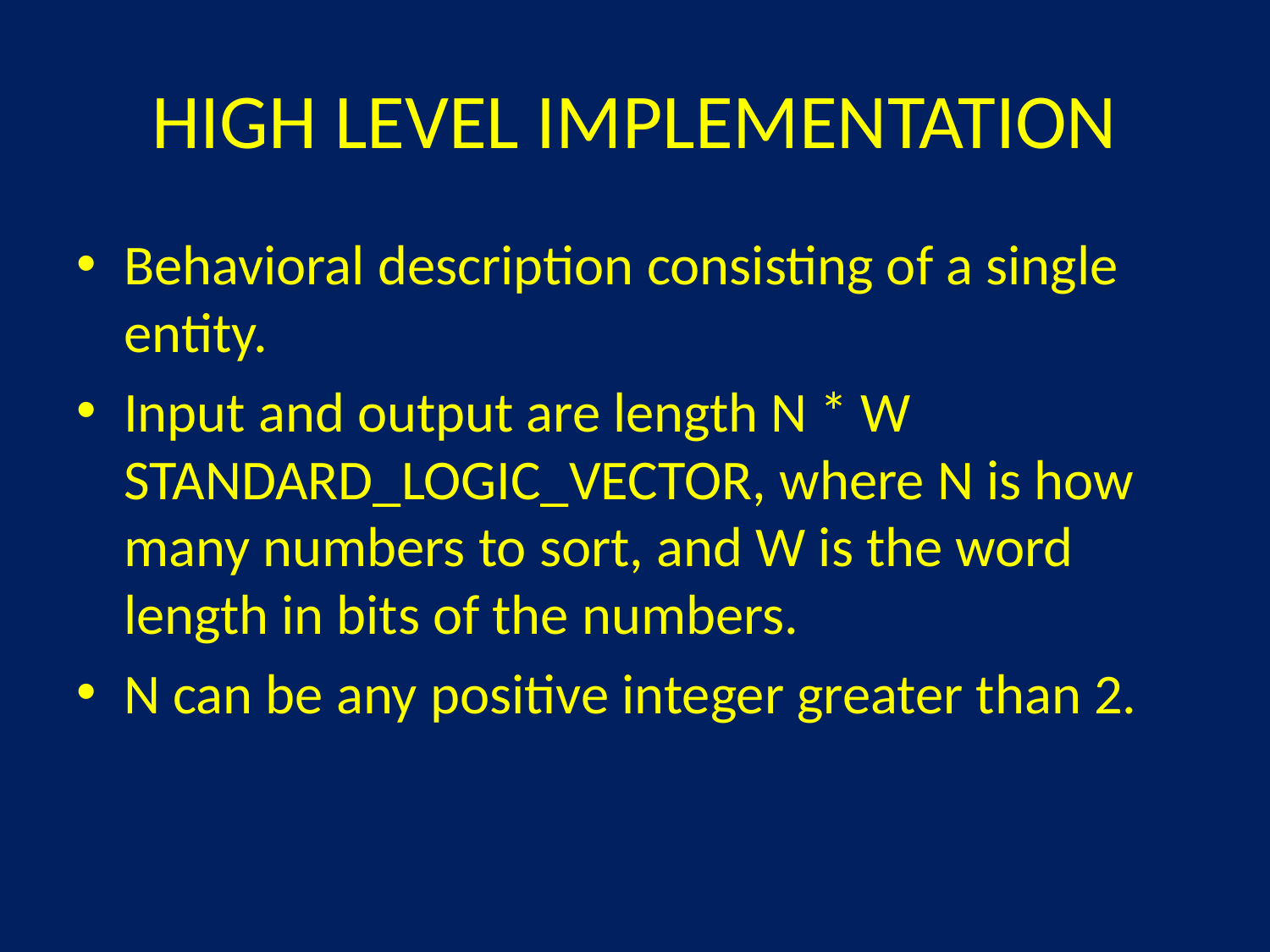

# HIGH LEVEL IMPLEMENTATION
Behavioral description consisting of a single entity.
Input and output are length N * W STANDARD_LOGIC_VECTOR, where N is how many numbers to sort, and W is the word length in bits of the numbers.
N can be any positive integer greater than 2.